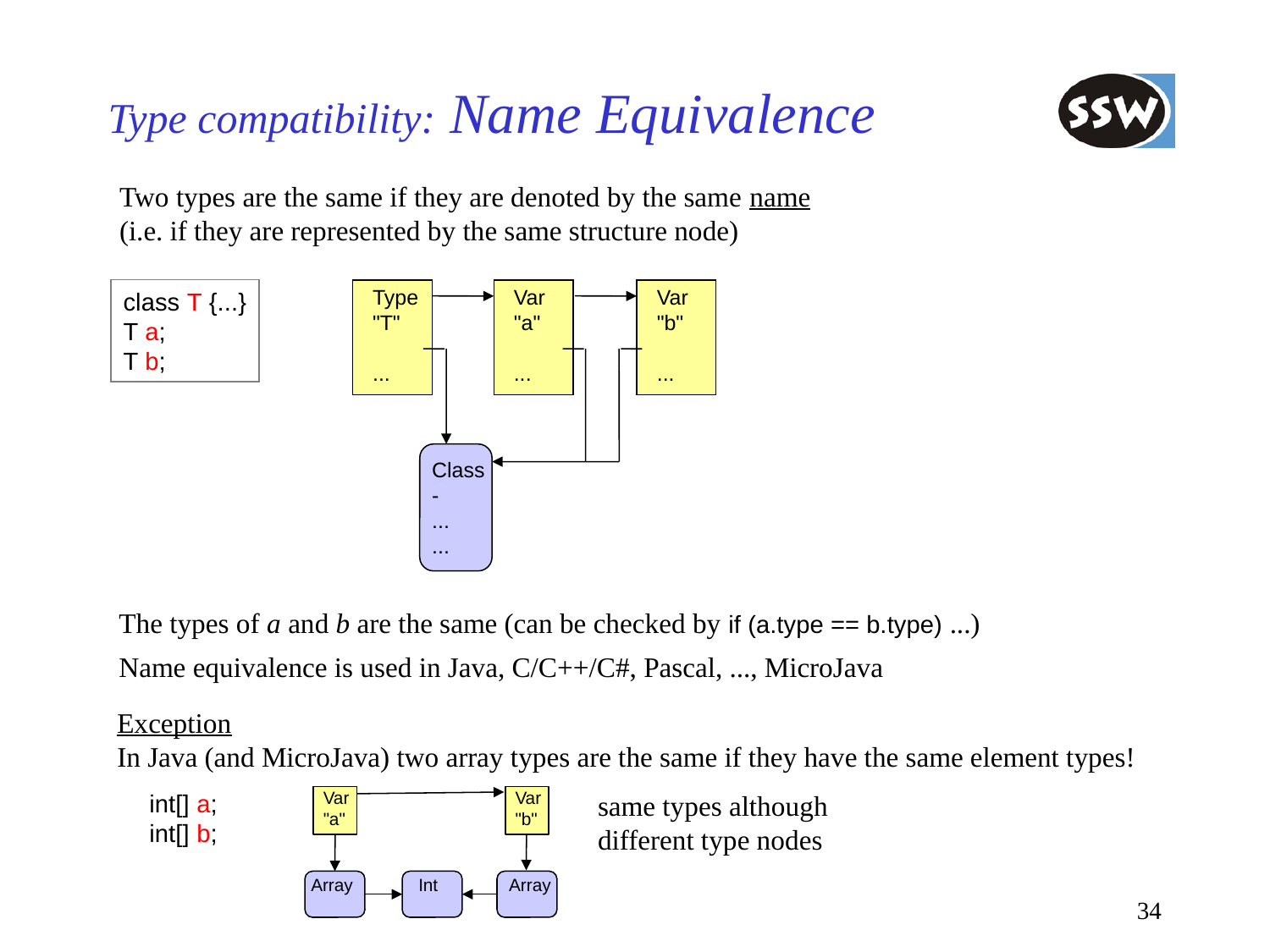

# Type compatibility: Name Equivalence
Two types are the same if they are denoted by the same name
(i.e. if they are represented by the same structure node)
Type
"T"

...
Var
"a"

...
Var
"b"

...
class T {...}
T a;
T b;

Class
-
...
...

The types of a and b are the same (can be checked by if (a.type == b.type) ...)
Name equivalence is used in Java, C/C++/C#, Pascal, ..., MicroJava
Exception
In Java (and MicroJava) two array types are the same if they have the same element types!
int[] a;
int[] b;
same types although
different type nodes
Var
"a"
Var
"b"

Array
Int
Array
34